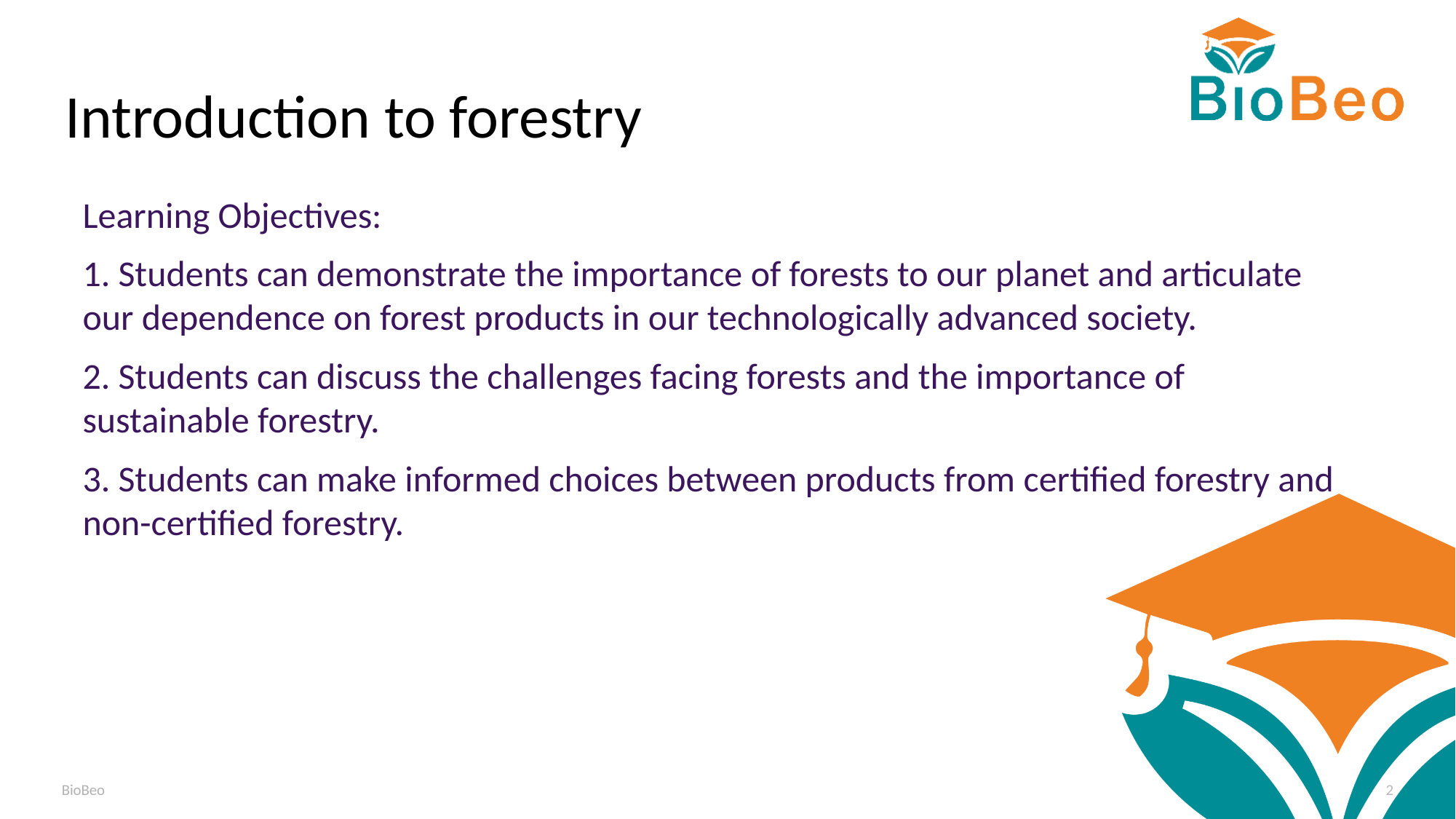

# Introduction to forestry
Learning Objectives:
1. Students can demonstrate the importance of forests to our planet and articulate our dependence on forest products in our technologically advanced society.
2. Students can discuss the challenges facing forests and the importance of sustainable forestry.
3. Students can make informed choices between products from certified forestry and non-certified forestry.
BioBeo
2